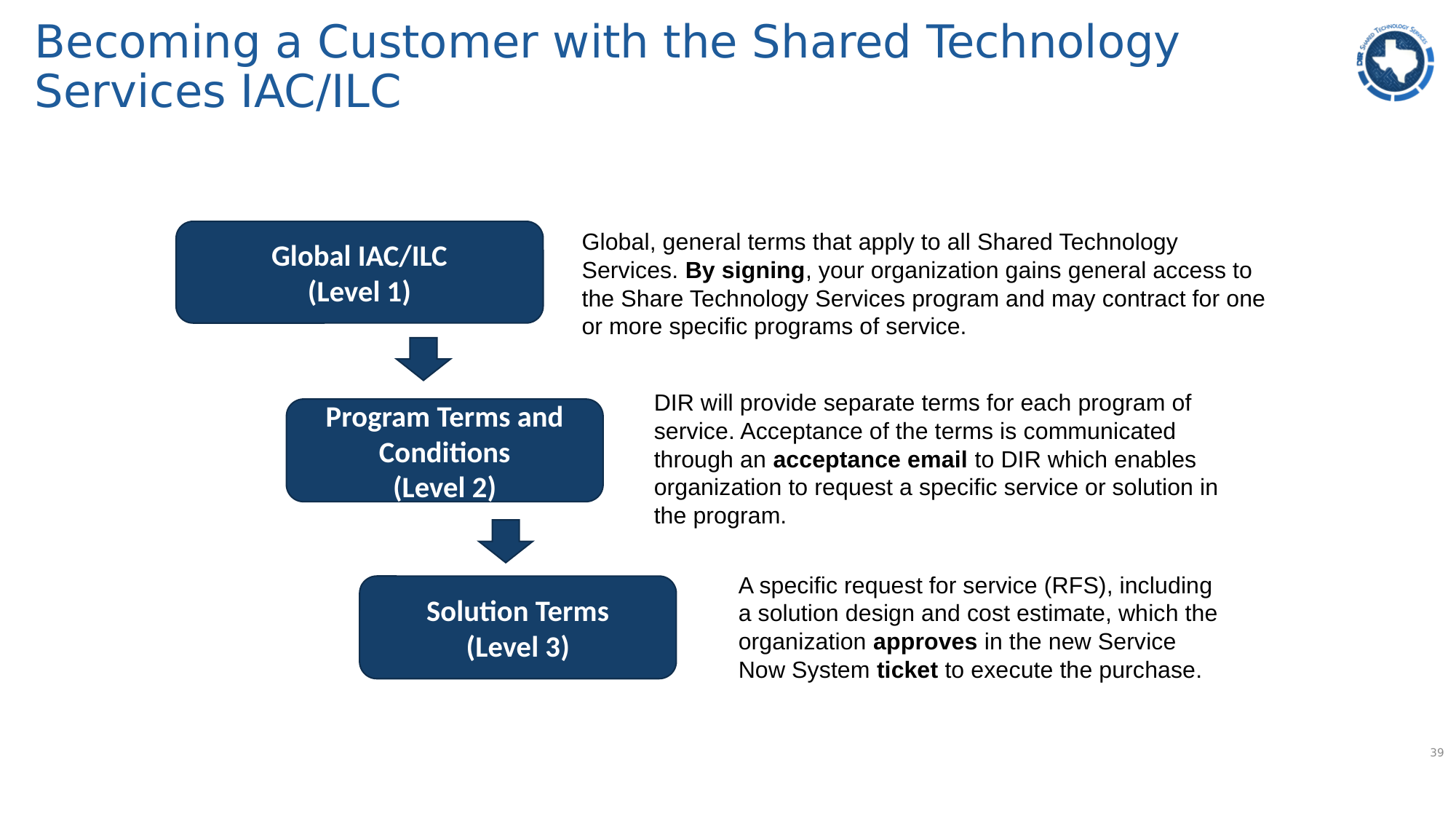

# Becoming a Customer with the Shared Technology Services IAC/ILC
Global IAC/ILC
(Level 1)
Global, general terms that apply to all Shared Technology Services. By signing, your organization gains general access to the Share Technology Services program and may contract for one or more specific programs of service.

DIR will provide separate terms for each program of service. Acceptance of the terms is communicated through an acceptance email to DIR which enables organization to request a specific service or solution in the program.
Program Terms and Conditions
(Level 2)

A specific request for service (RFS), including a solution design and cost estimate, which the organization approves in the new Service Now System ticket to execute the purchase.
Solution Terms
(Level 3)
39